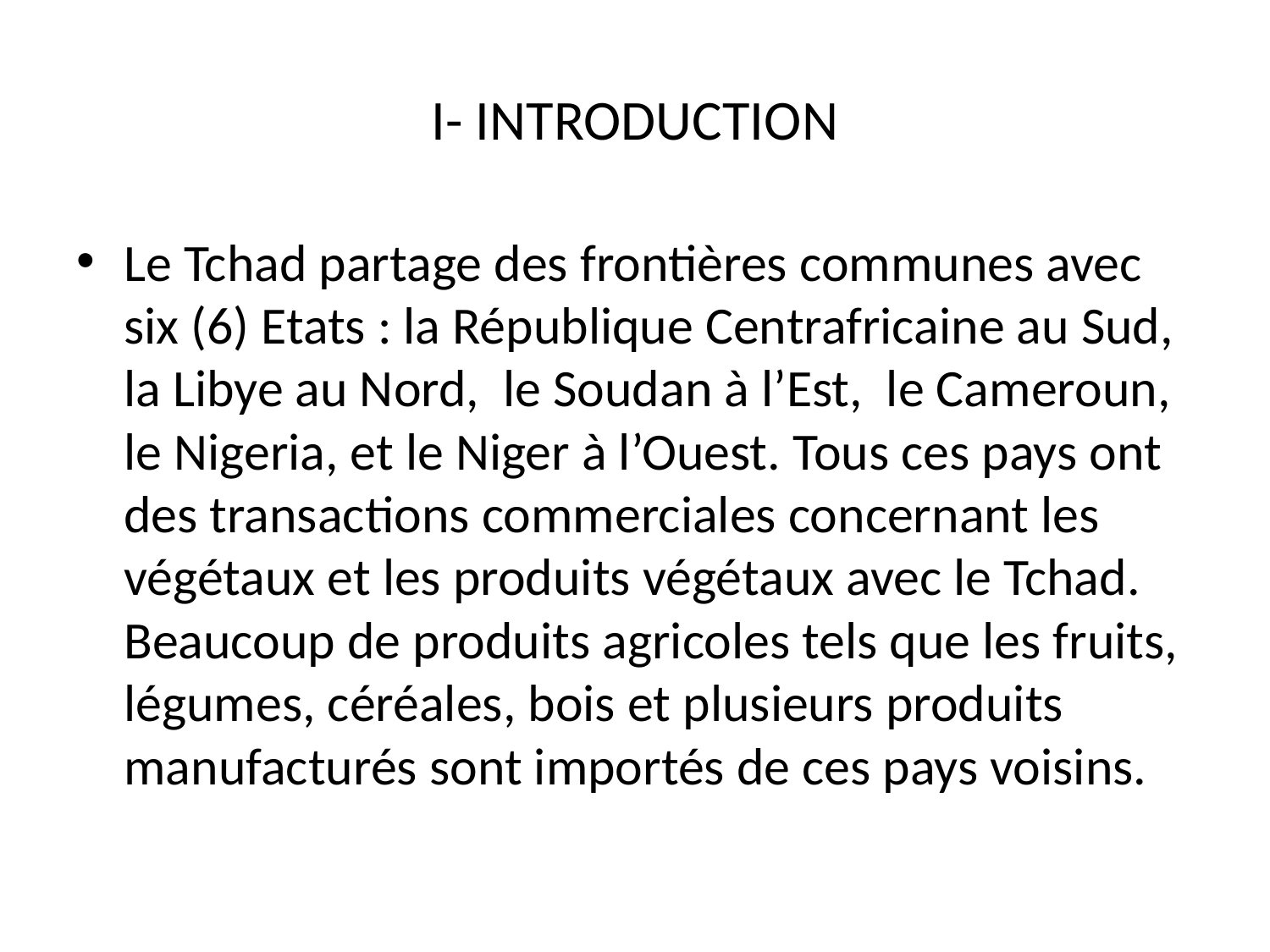

# I- INTRODUCTION
Le Tchad partage des frontières communes avec six (6) Etats : la République Centrafricaine au Sud, la Libye au Nord,  le Soudan à l’Est,  le Cameroun, le Nigeria, et le Niger à l’Ouest. Tous ces pays ont des transactions commerciales concernant les végétaux et les produits végétaux avec le Tchad. Beaucoup de produits agricoles tels que les fruits, légumes, céréales, bois et plusieurs produits manufacturés sont importés de ces pays voisins.